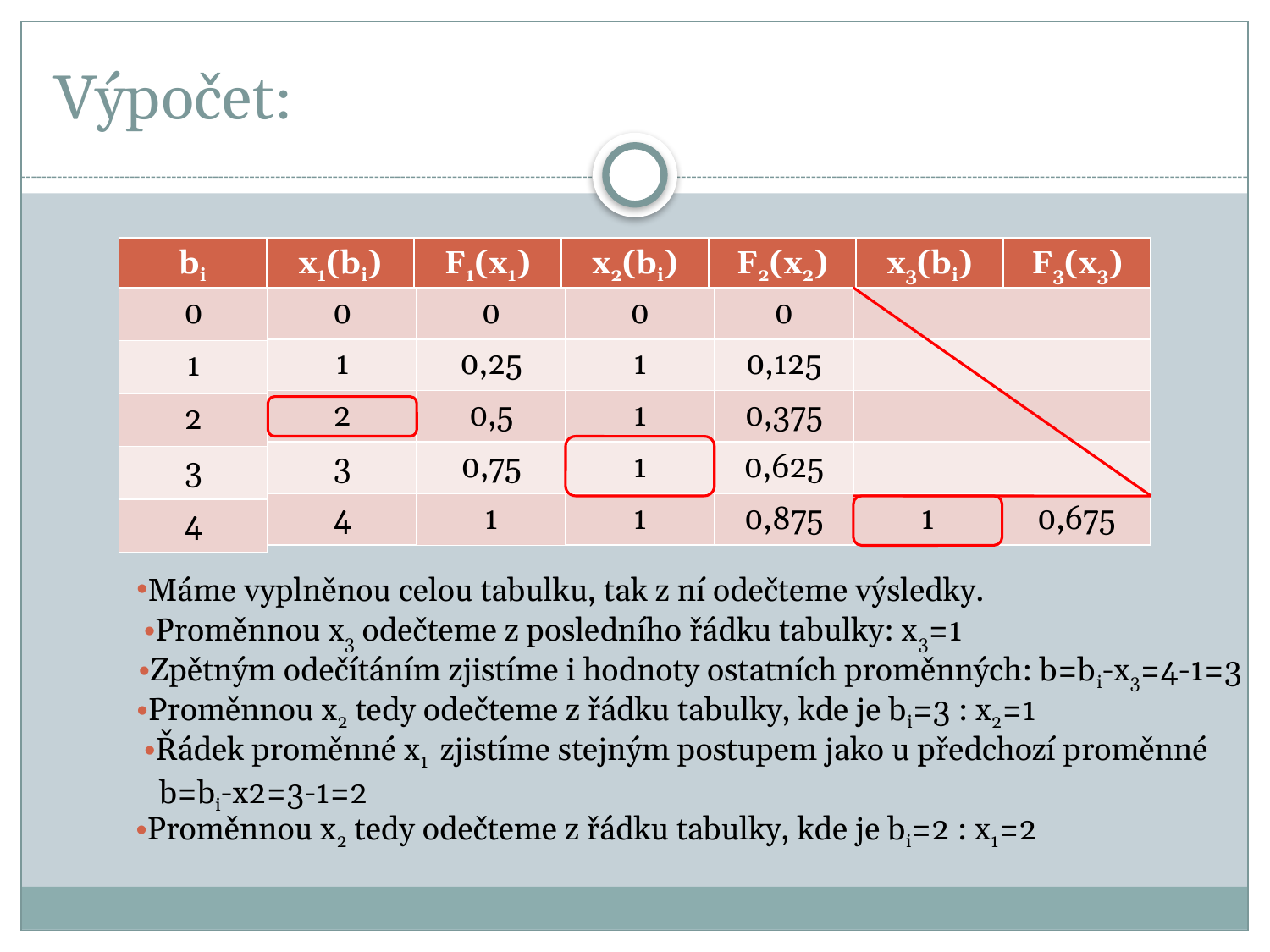

# Výpočet:
| bi | x1(bi) | F1(x1) | x2(bi) | F2(x2) | x3(bi) | F3(x3) |
| --- | --- | --- | --- | --- | --- | --- |
| 0 |
| --- |
| 1 |
| 2 |
| 3 |
| 4 |
| 0 |
| --- |
| 1 |
| 2 |
| 3 |
| 4 |
| 0 |
| --- |
| 0,25 |
| 0,5 |
| 0,75 |
| 1 |
| 0 |
| --- |
| 1 |
| 1 |
| 1 |
| 1 |
| 0 |
| --- |
| 0,125 |
| 0,375 |
| 0,625 |
| 0,875 |
|  |
| --- |
|  |
|  |
|  |
| 1 |
|  |
| --- |
|  |
|  |
|  |
| 0,675 |

Máme vyplněnou celou tabulku, tak z ní odečteme výsledky.
Proměnnou x3 odečteme z posledního řádku tabulky: x3=1
Zpětným odečítáním zjistíme i hodnoty ostatních proměnných: b=bi-x3=4-1=3
Proměnnou x2 tedy odečteme z řádku tabulky, kde je bi=3 : x2=1
Řádek proměnné x1  zjistíme stejným postupem jako u předchozí proměnné
  b=bi-x2=3-1=2
Proměnnou x2 tedy odečteme z řádku tabulky, kde je bi=2 : x1=2